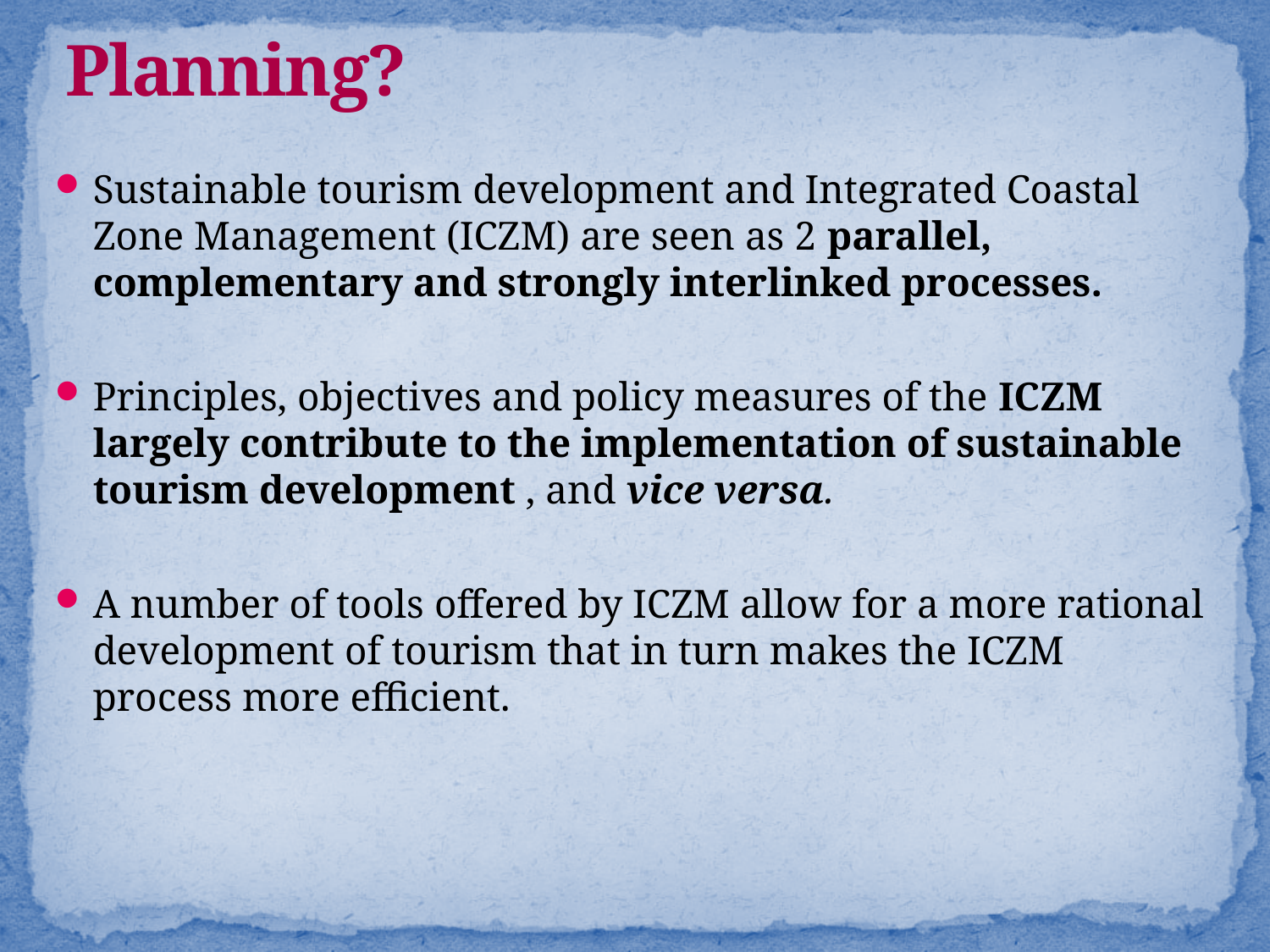

# Planning?
Sustainable tourism development and Integrated Coastal Zone Management (ICZM) are seen as 2 parallel, complementary and strongly interlinked processes.

Principles, objectives and policy measures of the ICZM largely contribute to the implementation of sustainable tourism development , and vice versa.

A number of tools offered by ICZM allow for a more rational development of tourism that in turn makes the ICZM process more efficient.